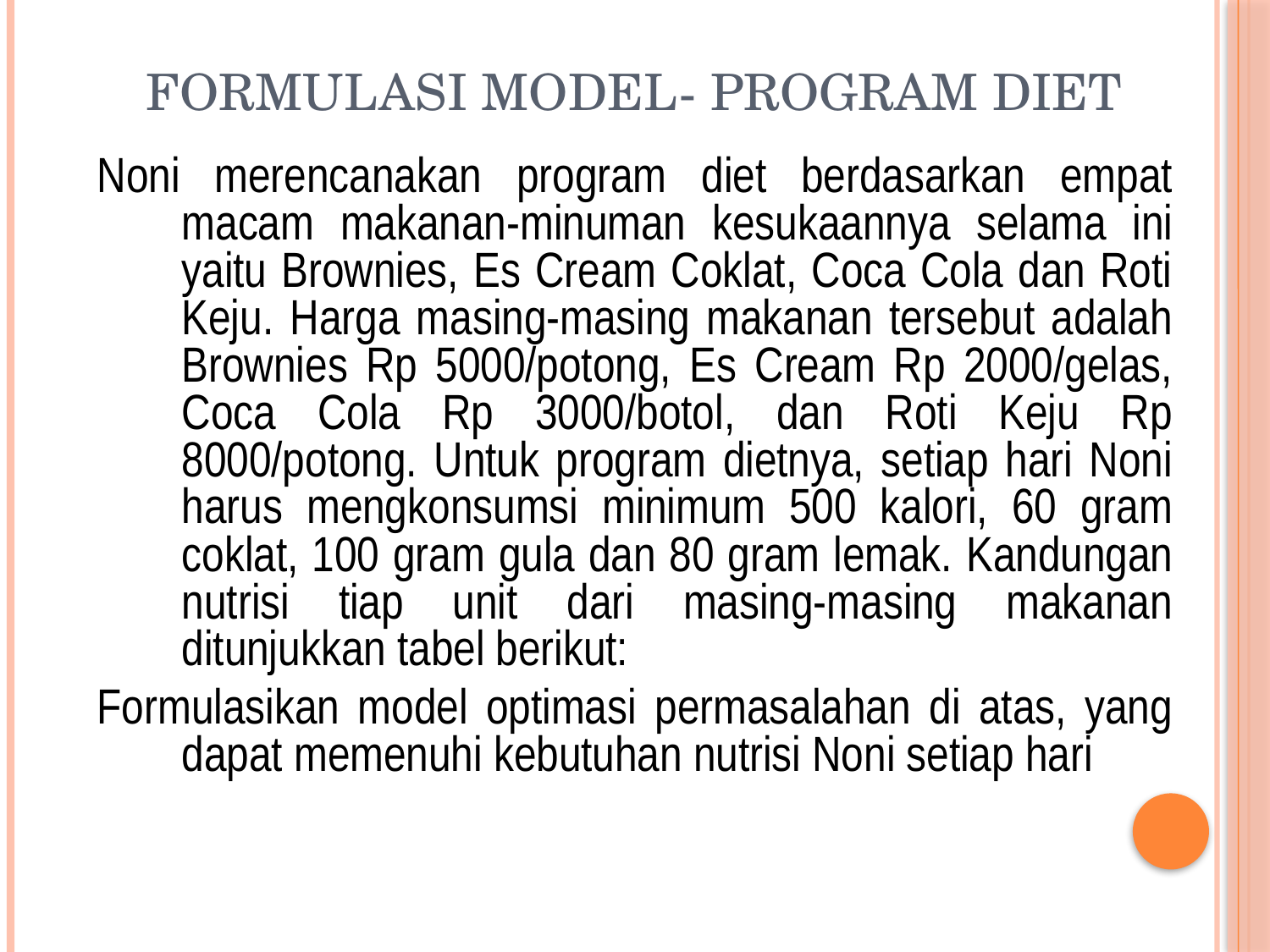

# Formulasi Model- Program Diet
Noni merencanakan program diet berdasarkan empat macam makanan-minuman kesukaannya selama ini yaitu Brownies, Es Cream Coklat, Coca Cola dan Roti Keju. Harga masing-masing makanan tersebut adalah Brownies Rp 5000/potong, Es Cream Rp 2000/gelas, Coca Cola Rp 3000/botol, dan Roti Keju Rp 8000/potong. Untuk program dietnya, setiap hari Noni harus mengkonsumsi minimum 500 kalori, 60 gram coklat, 100 gram gula dan 80 gram lemak. Kandungan nutrisi tiap unit dari masing-masing makanan ditunjukkan tabel berikut:
Formulasikan model optimasi permasalahan di atas, yang dapat memenuhi kebutuhan nutrisi Noni setiap hari